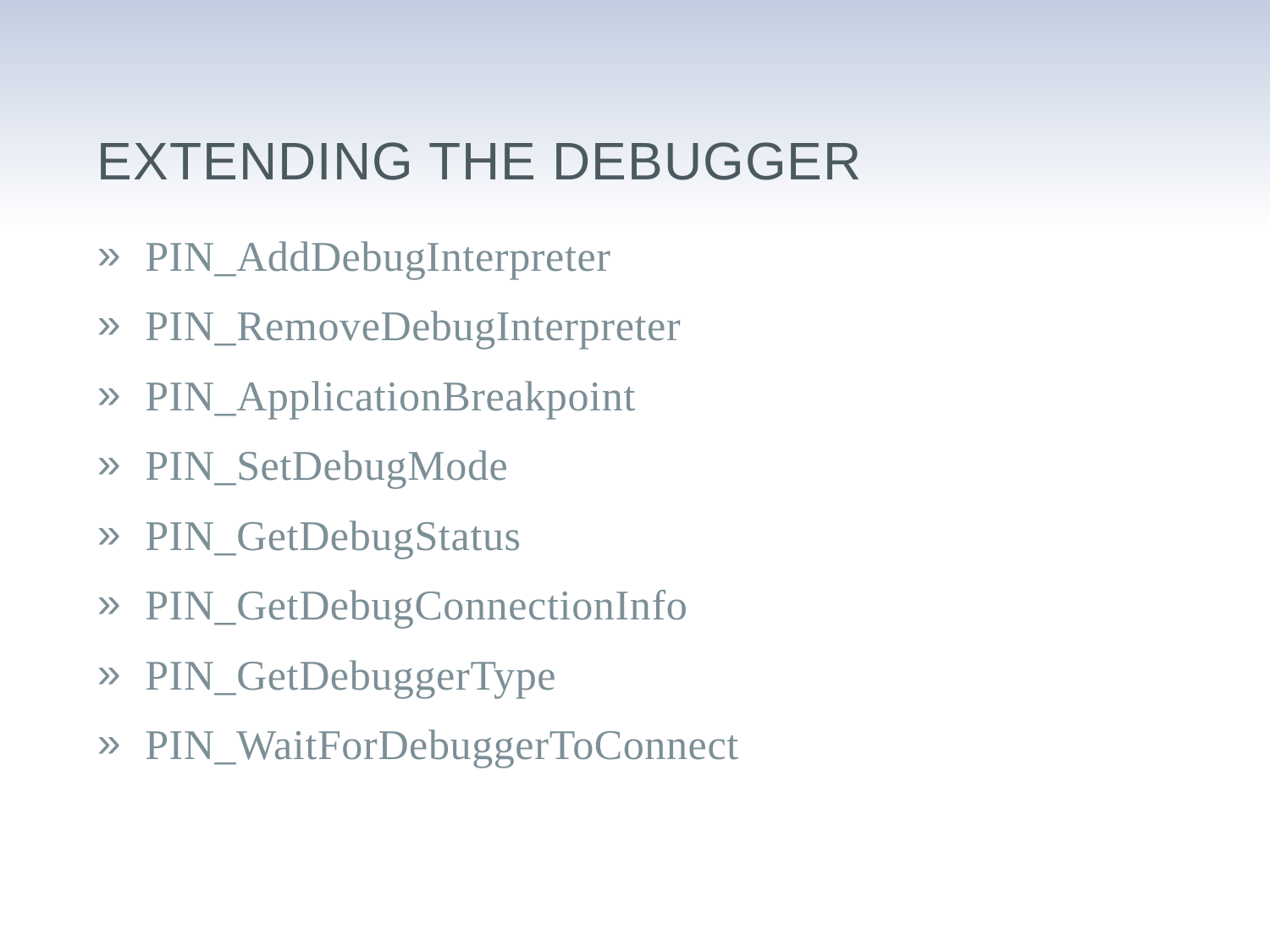

# Extending the debugger
PIN_AddDebugInterpreter
PIN_RemoveDebugInterpreter
PIN_ApplicationBreakpoint
PIN_SetDebugMode
PIN_GetDebugStatus
PIN_GetDebugConnectionInfo
PIN_GetDebuggerType
PIN_WaitForDebuggerToConnect